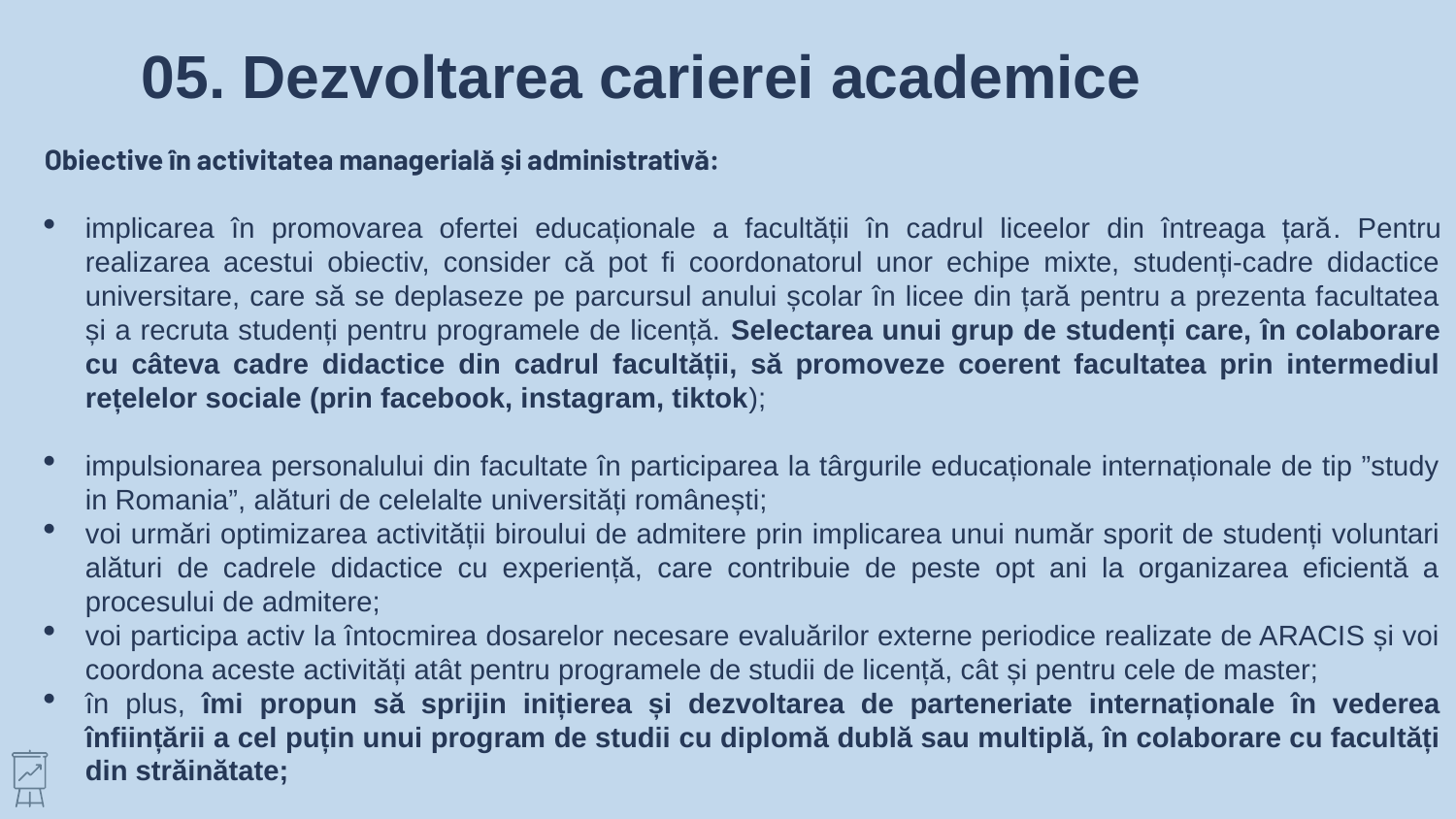

# 05. Dezvoltarea carierei academice

Obiective în activitatea managerială și administrativă:

implicarea în promovarea ofertei educaționale a facultății în cadrul liceelor din întreaga țară. Pentru realizarea acestui obiectiv, consider că pot fi coordonatorul unor echipe mixte, studenți-cadre didactice universitare, care să se deplaseze pe parcursul anului școlar în licee din țară pentru a prezenta facultatea și a recruta studenți pentru programele de licență. Selectarea unui grup de studenți care, în colaborare cu câteva cadre didactice din cadrul facultății, să promoveze coerent facultatea prin intermediul rețelelor sociale (prin facebook, instagram, tiktok);

impulsionarea personalului din facultate în participarea la târgurile educaționale internaționale de tip ”study in Romania”, alături de celelalte universități românești;
voi urmări optimizarea activității biroului de admitere prin implicarea unui număr sporit de studenți voluntari alături de cadrele didactice cu experiență, care contribuie de peste opt ani la organizarea eficientă a procesului de admitere;
voi participa activ la întocmirea dosarelor necesare evaluărilor externe periodice realizate de ARACIS și voi coordona aceste activități atât pentru programele de studii de licență, cât și pentru cele de master;
în plus, îmi propun să sprijin inițierea și dezvoltarea de parteneriate internaționale în vederea înființării a cel puțin unui program de studii cu diplomă dublă sau multiplă, în colaborare cu facultăți din străinătate;